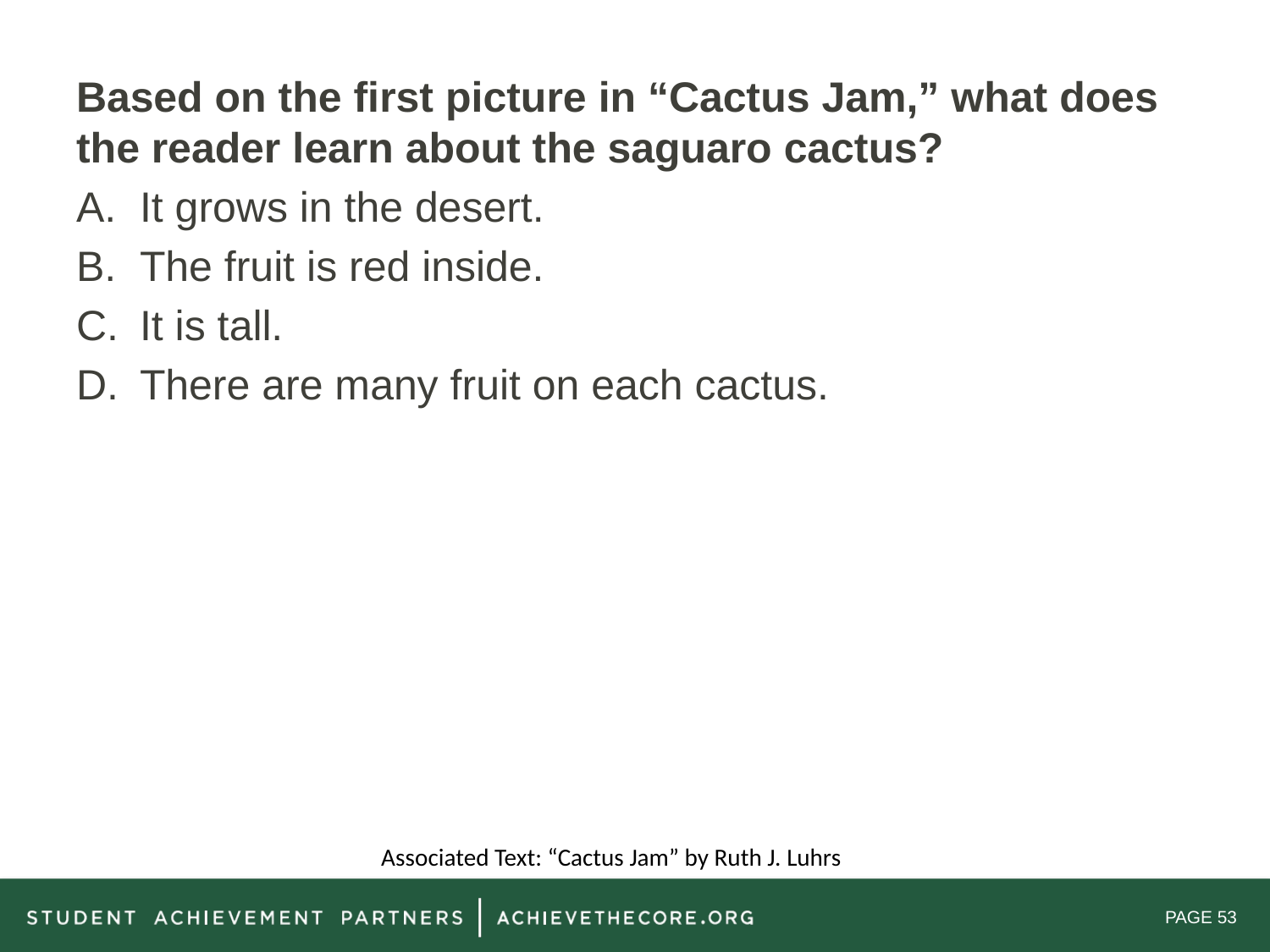

Based on the first picture in “Cactus Jam,” what does the reader learn about the saguaro cactus?
It grows in the desert.
The fruit is red inside.
It is tall.
There are many fruit on each cactus.
Associated Text: “Cactus Jam” by Ruth J. Luhrs